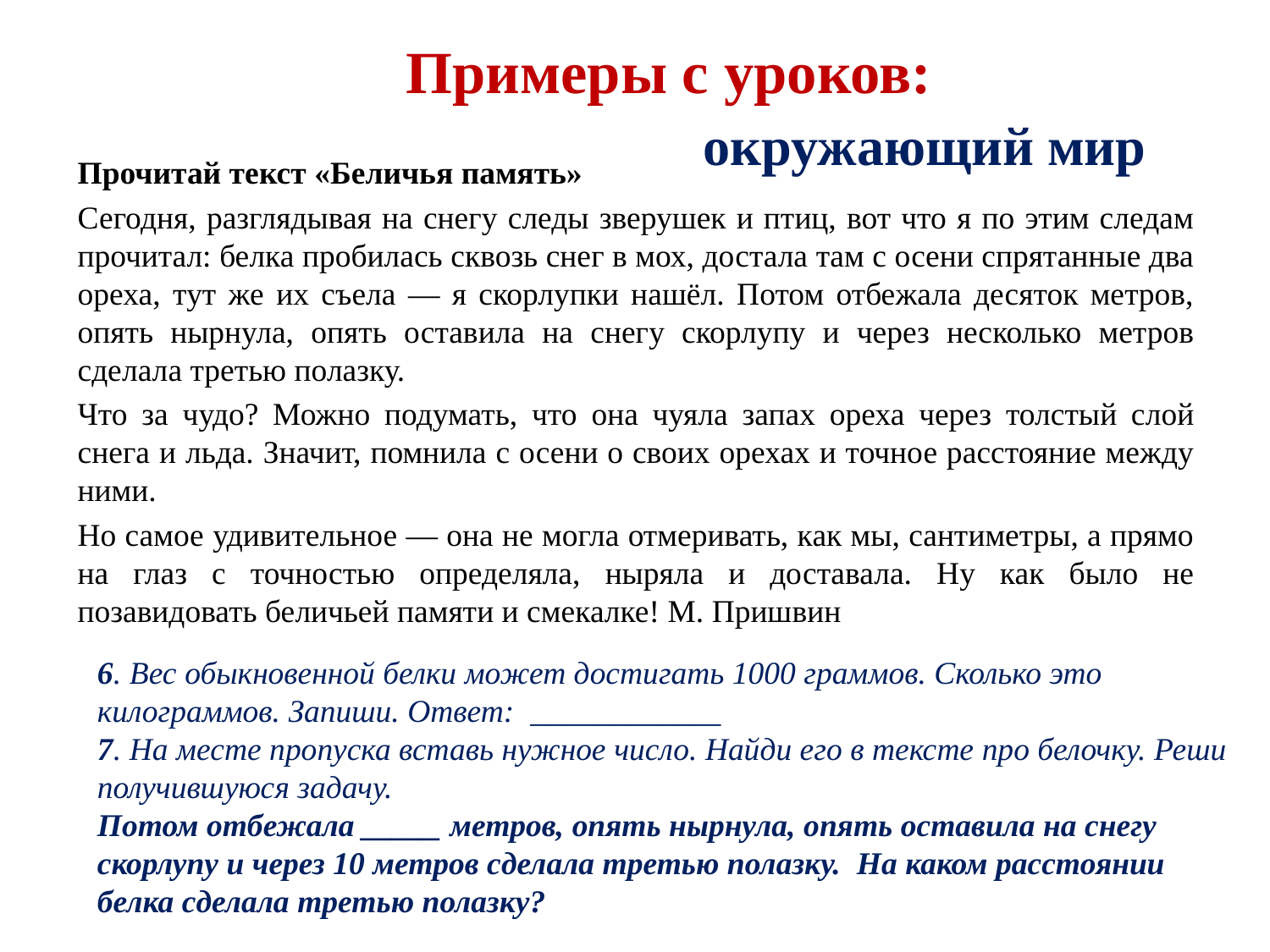

# Примеры с уроков: окружающий мир
Прочитай текст «Беличья память»
Сегодня, разглядывая на снегу следы зверушек и птиц, вот что я по этим следам прочитал: белка пробилась сквозь снег в мох, достала там с осени спрятанные два ореха, тут же их съела — я скорлупки нашёл. Потом отбежала десяток метров, опять нырнула, опять оставила на снегу скорлупу и через несколько метров сделала третью полазку.
Что за чудо? Можно подумать, что она чуяла запах ореха через толстый слой снега и льда. Значит, помнила с осени о своих орехах и точное расстояние между ними.
Но самое удивительное — она не могла отмеривать, как мы, сантиметры, а прямо на глаз с точностью определяла, ныряла и доставала. Ну как было не позавидовать беличьей памяти и смекалке! М. Пришвин

6. Вес обыкновенной белки может достигать 1000 граммов. Сколько это килограммов. Запиши. Ответ:  ____________
7. На месте пропуска вставь нужное число. Найди его в тексте про белочку. Реши получившуюся задачу.
Потом отбежала _____ метров, опять нырнула, опять оставила на снегу скорлупу и через 10 метров сделала третью полазку.  На каком расстоянии белка сделала третью полазку?